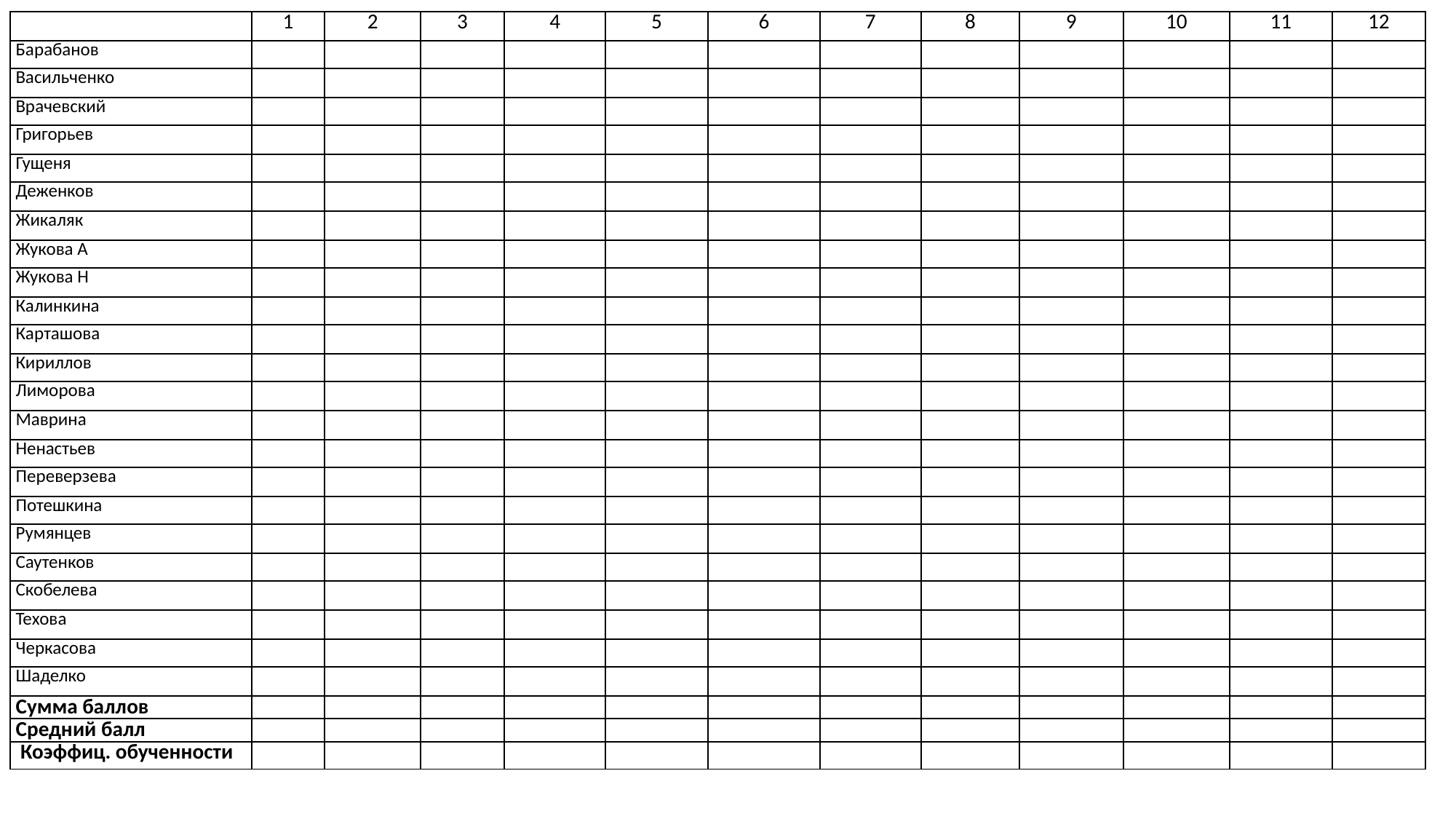

|  | 1 | 2 | 3 | 4 | 5 | 6 | 7 | 8 | 9 | 10 | 11 | 12 |
| --- | --- | --- | --- | --- | --- | --- | --- | --- | --- | --- | --- | --- |
| Барабанов |  |  |  |  |  |  |  |  |  |  |  |  |
| Васильченко |  |  |  |  |  |  |  |  |  |  |  |  |
| Врачевский |  |  |  |  |  |  |  |  |  |  |  |  |
| Григорьев |  |  |  |  |  |  |  |  |  |  |  |  |
| Гущеня |  |  |  |  |  |  |  |  |  |  |  |  |
| Деженков |  |  |  |  |  |  |  |  |  |  |  |  |
| Жикаляк |  |  |  |  |  |  |  |  |  |  |  |  |
| Жукова А |  |  |  |  |  |  |  |  |  |  |  |  |
| Жукова Н |  |  |  |  |  |  |  |  |  |  |  |  |
| Калинкина |  |  |  |  |  |  |  |  |  |  |  |  |
| Карташова |  |  |  |  |  |  |  |  |  |  |  |  |
| Кириллов |  |  |  |  |  |  |  |  |  |  |  |  |
| Лиморова |  |  |  |  |  |  |  |  |  |  |  |  |
| Маврина |  |  |  |  |  |  |  |  |  |  |  |  |
| Ненастьев |  |  |  |  |  |  |  |  |  |  |  |  |
| Переверзева |  |  |  |  |  |  |  |  |  |  |  |  |
| Потешкина |  |  |  |  |  |  |  |  |  |  |  |  |
| Румянцев |  |  |  |  |  |  |  |  |  |  |  |  |
| Саутенков |  |  |  |  |  |  |  |  |  |  |  |  |
| Скобелева |  |  |  |  |  |  |  |  |  |  |  |  |
| Техова |  |  |  |  |  |  |  |  |  |  |  |  |
| Черкасова |  |  |  |  |  |  |  |  |  |  |  |  |
| Шаделко |  |  |  |  |  |  |  |  |  |  |  |  |
| Сумма баллов |  |  |  |  |  |  |  |  |  |  |  |  |
| Средний балл |  |  |  |  |  |  |  |  |  |  |  |  |
| Коэффиц. обученности |  |  |  |  |  |  |  |  |  |  |  |  |